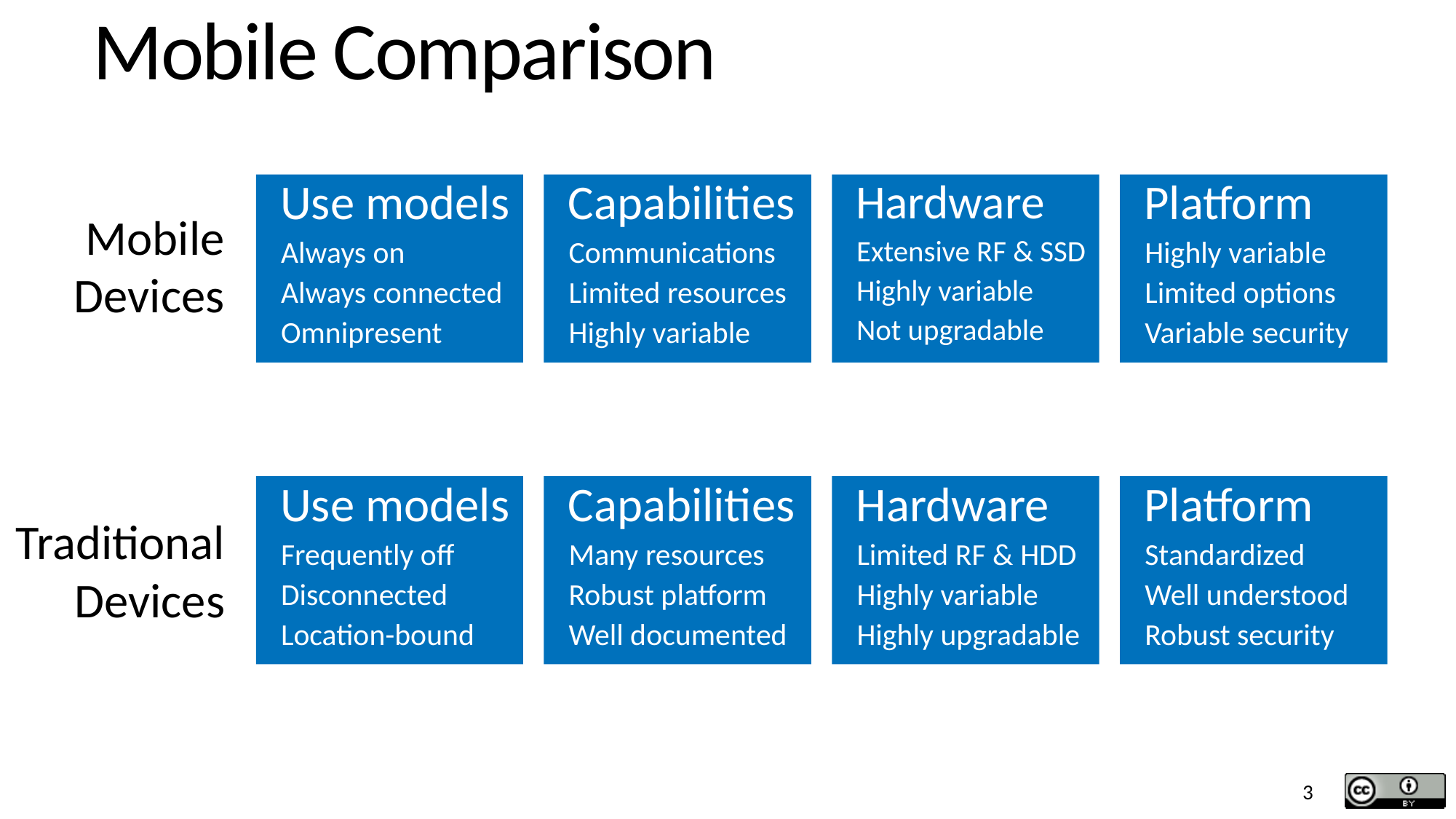

# Mobile Comparison
Use models
Always on
Always connected
Omnipresent
Capabilities
Communications
Limited resources
Highly variable
Hardware
Extensive RF & SSD
Highly variable
Not upgradable
Platform
Highly variable
Limited options
Variable security
Mobile
Devices
Capabilities
Many resources
Robust platform
Well documented
Use models
Frequently off
Disconnected
Location-bound
Hardware
Limited RF & HDD
Highly variable
Highly upgradable
Platform
Standardized
Well understood
Robust security
Traditional
Devices
3